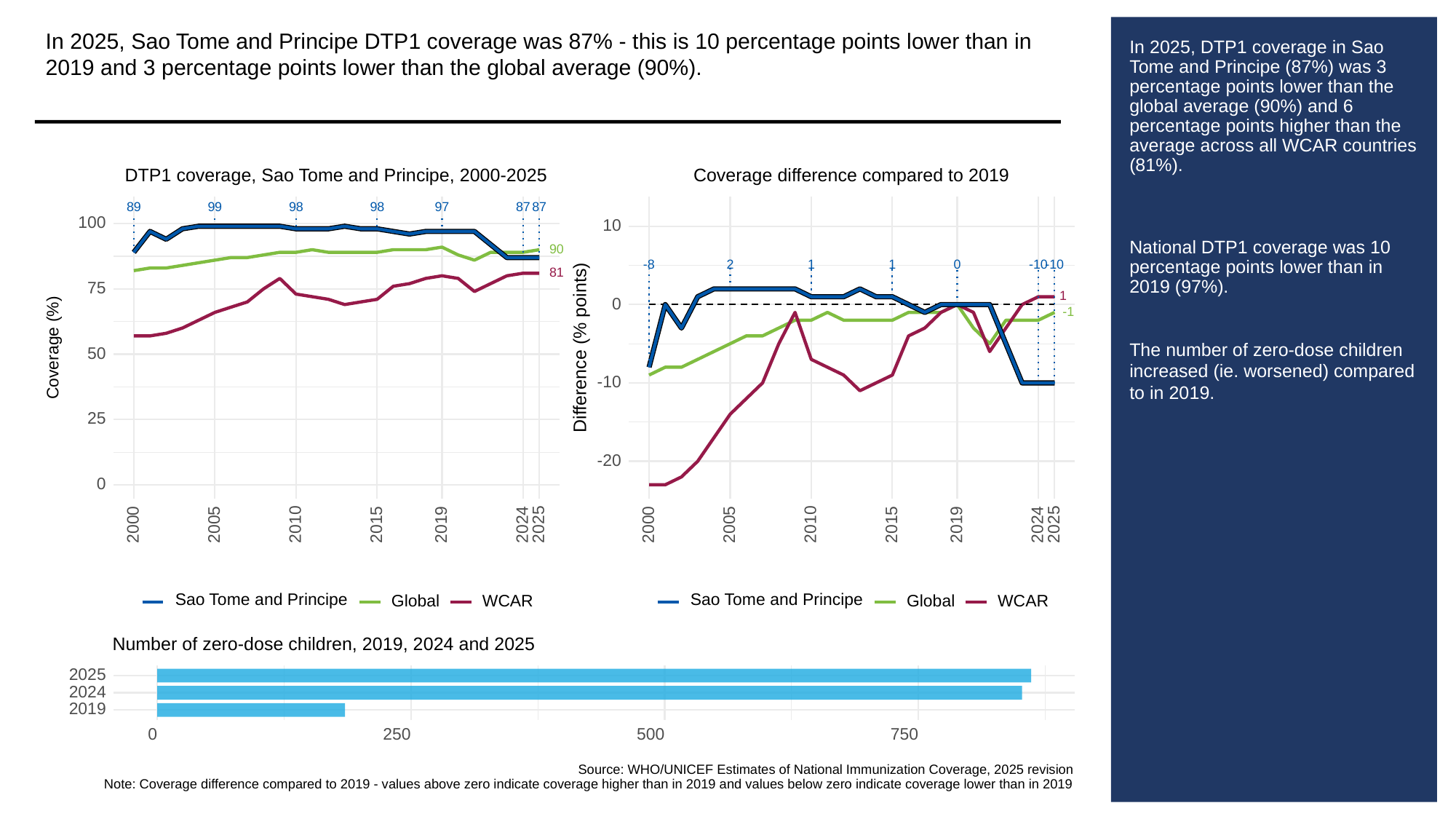

In 2025, Sao Tome and Principe DTP1 coverage was 87% - this is 10 percentage points lower than in 2019 and 3 percentage points lower than the global average (90%).
# In 2025, DTP1 coverage in Sao Tome and Principe (87%) was 3 percentage points lower than the global average (90%) and 6 percentage points higher than the average across all WCAR countries (81%).

National DTP1 coverage was 10 percentage points lower than in 2019 (97%).

The number of zero-dose children increased (ie. worsened) compared to in 2019.

DTP1 coverage, Sao Tome and Principe, 2000-2025
Coverage difference compared to 2019

89
99
98
98
97
87
87
100

10

90

-8
0
-10
-10
2
1
1

81

75

1

0

-1

Difference (% points)
Coverage (%)

50

-10

25

-20

0

2000
2005
2010
2015
2019
2024
2025
2000
2005
2010
2015
2019
2024
2025
Sao Tome and Principe
Sao Tome and Principe
Global
WCAR
Global
WCAR

Number of zero-dose children, 2019, 2024 and 2025

2025

2024

2019

0
250
500
750
Source: WHO/UNICEF Estimates of National Immunization Coverage, 2025 revision
Note: Coverage difference compared to 2019 - values above zero indicate coverage higher than in 2019 and values below zero indicate coverage lower than in 2019